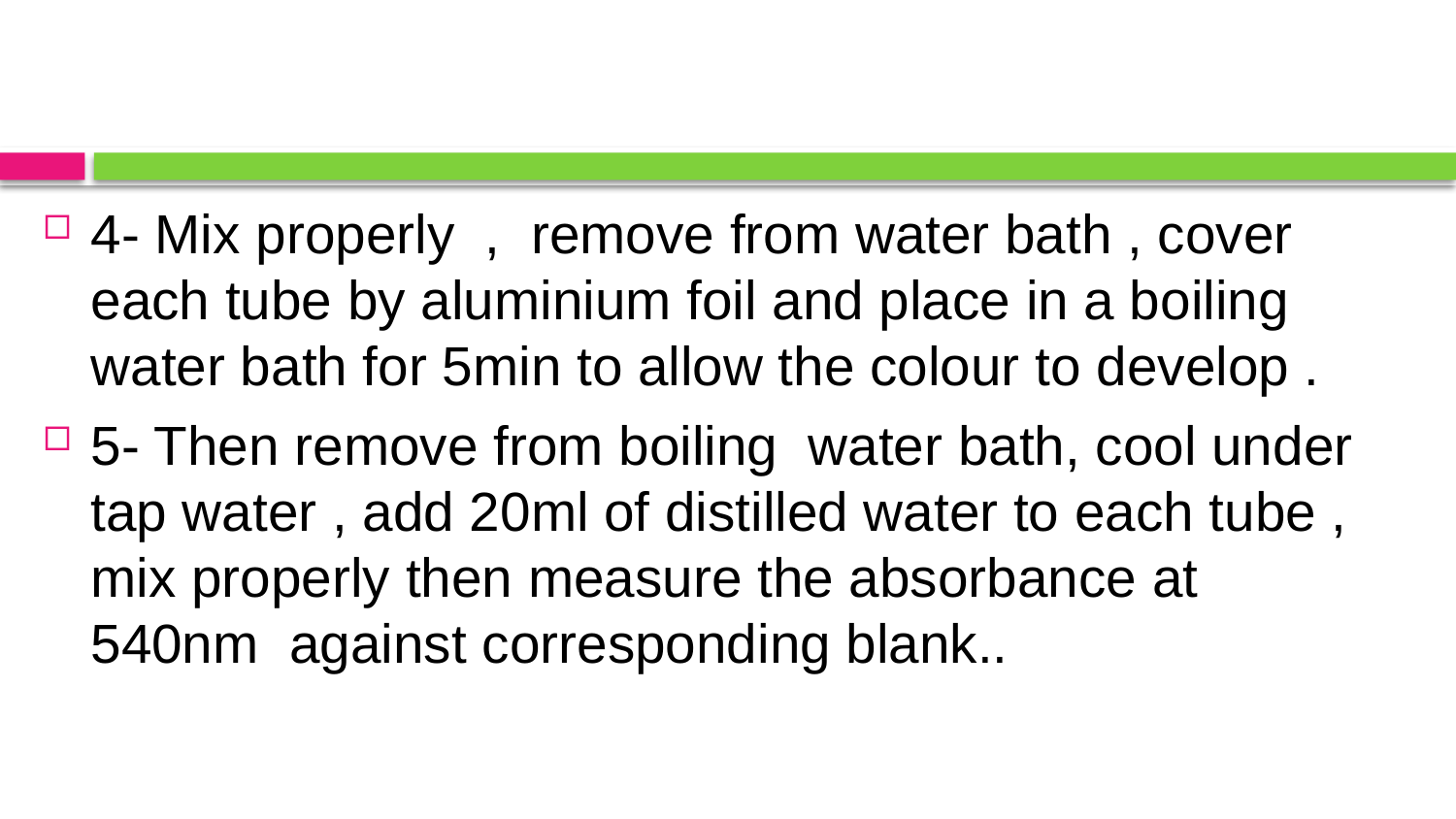

#
4- Mix properly  ,  remove from water bath , cover each tube by aluminium foil and place in a boiling water bath for 5min to allow the colour to develop .
5- Then remove from boiling  water bath, cool under tap water , add 20ml of distilled water to each tube , mix properly then measure the absorbance at 540nm  against corresponding blank..